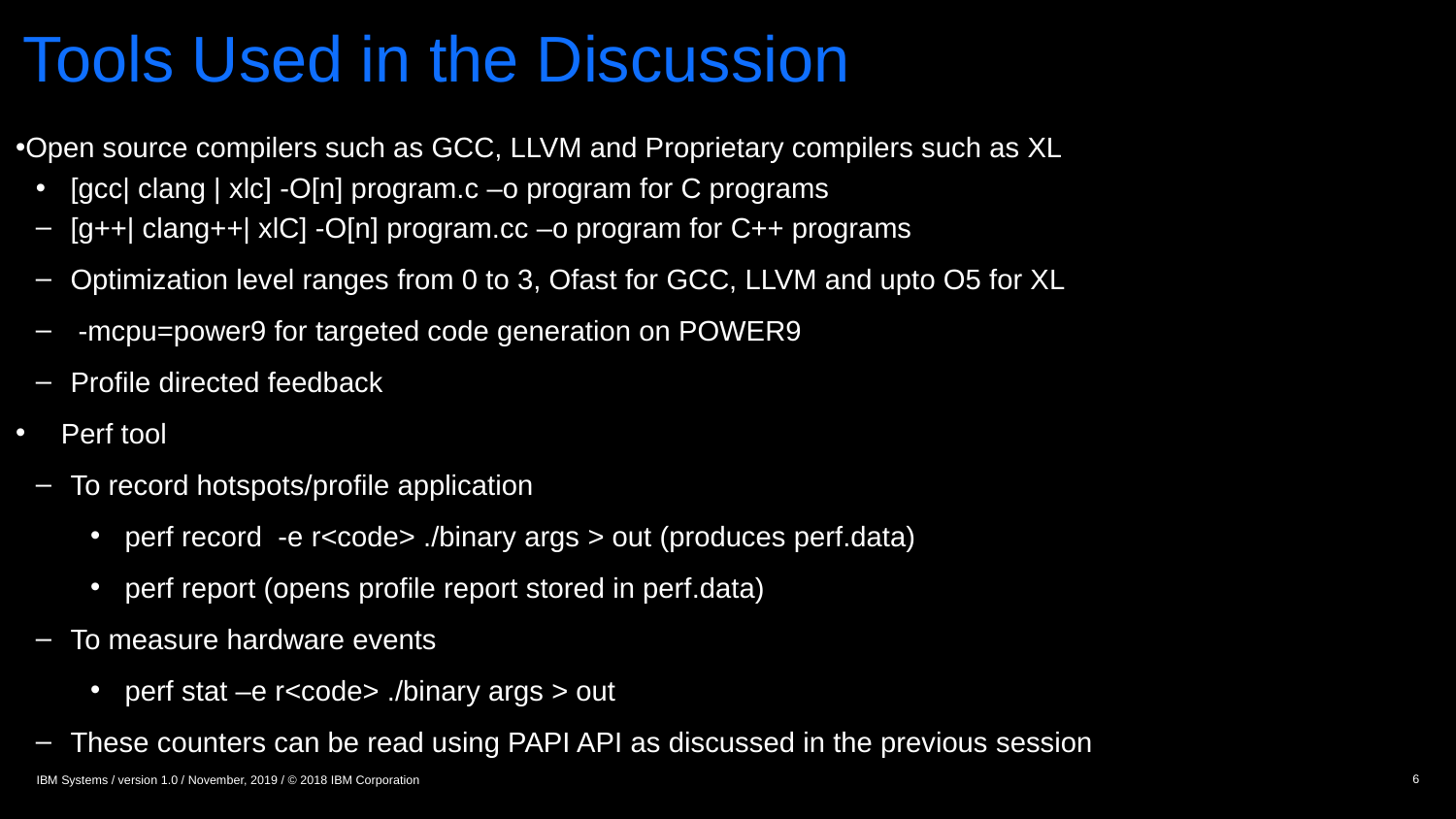

# Tools Used in the Discussion
Open source compilers such as GCC, LLVM and Proprietary compilers such as XL
[gcc| clang | xlc] -O[n] program.c –o program for C programs
[g++| clang++| xlC] -O[n] program.cc –o program for C++ programs
Optimization level ranges from 0 to 3, Ofast for GCC, LLVM and upto O5 for XL
 -mcpu=power9 for targeted code generation on POWER9
Profile directed feedback
Perf tool
To record hotspots/profile application
perf record  -e r<code> ./binary args > out (produces perf.data)
perf report (opens profile report stored in perf.data)
To measure hardware events
perf stat –e r<code> ./binary args > out
These counters can be read using PAPI API as discussed in the previous session

IBM Systems / version 1.0 / November, 2019 / © 2018 IBM Corporation
6